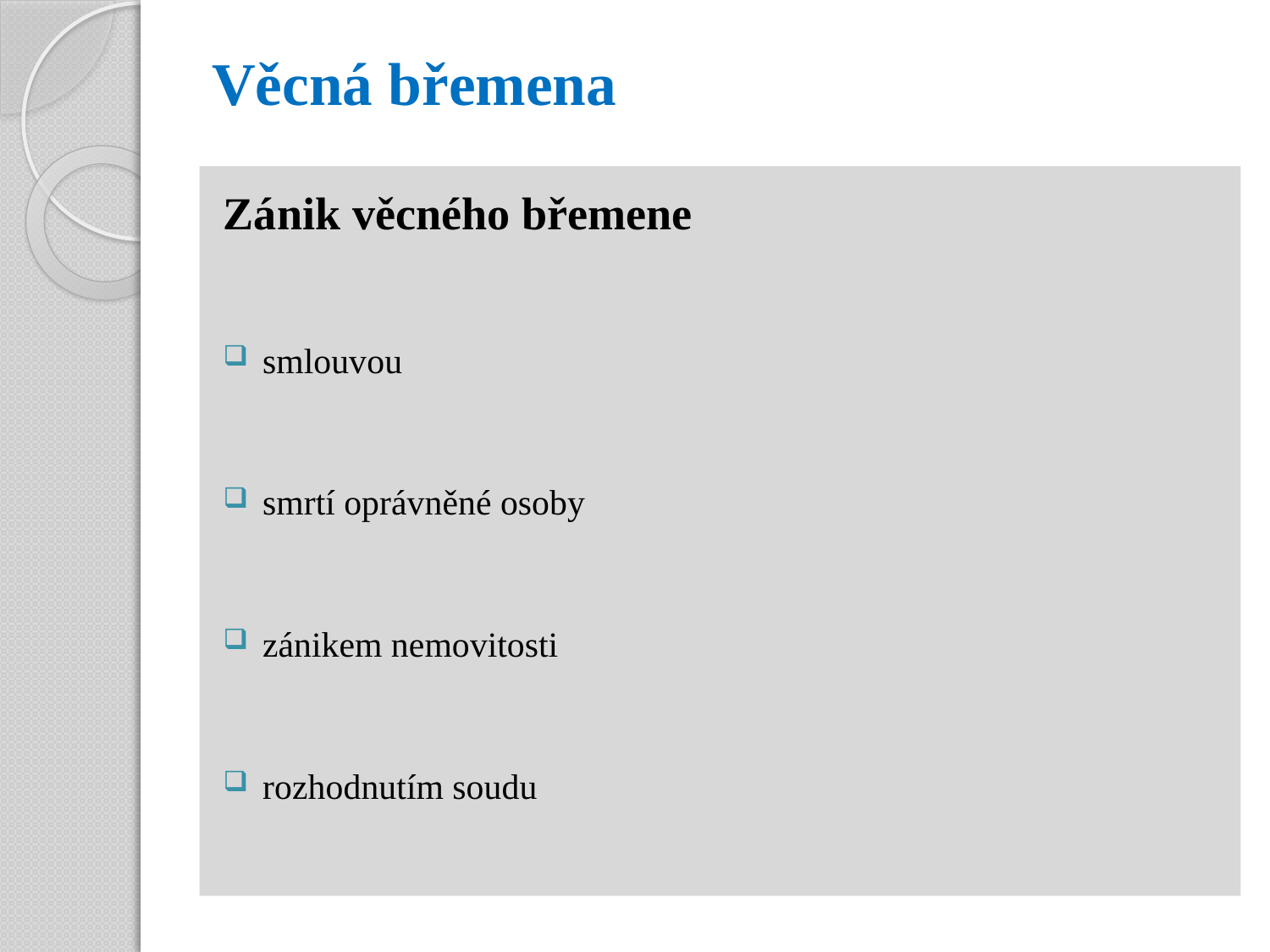

# Věcná břemena
Zánik věcného břemene
smlouvou
smrtí oprávněné osoby
zánikem nemovitosti
rozhodnutím soudu